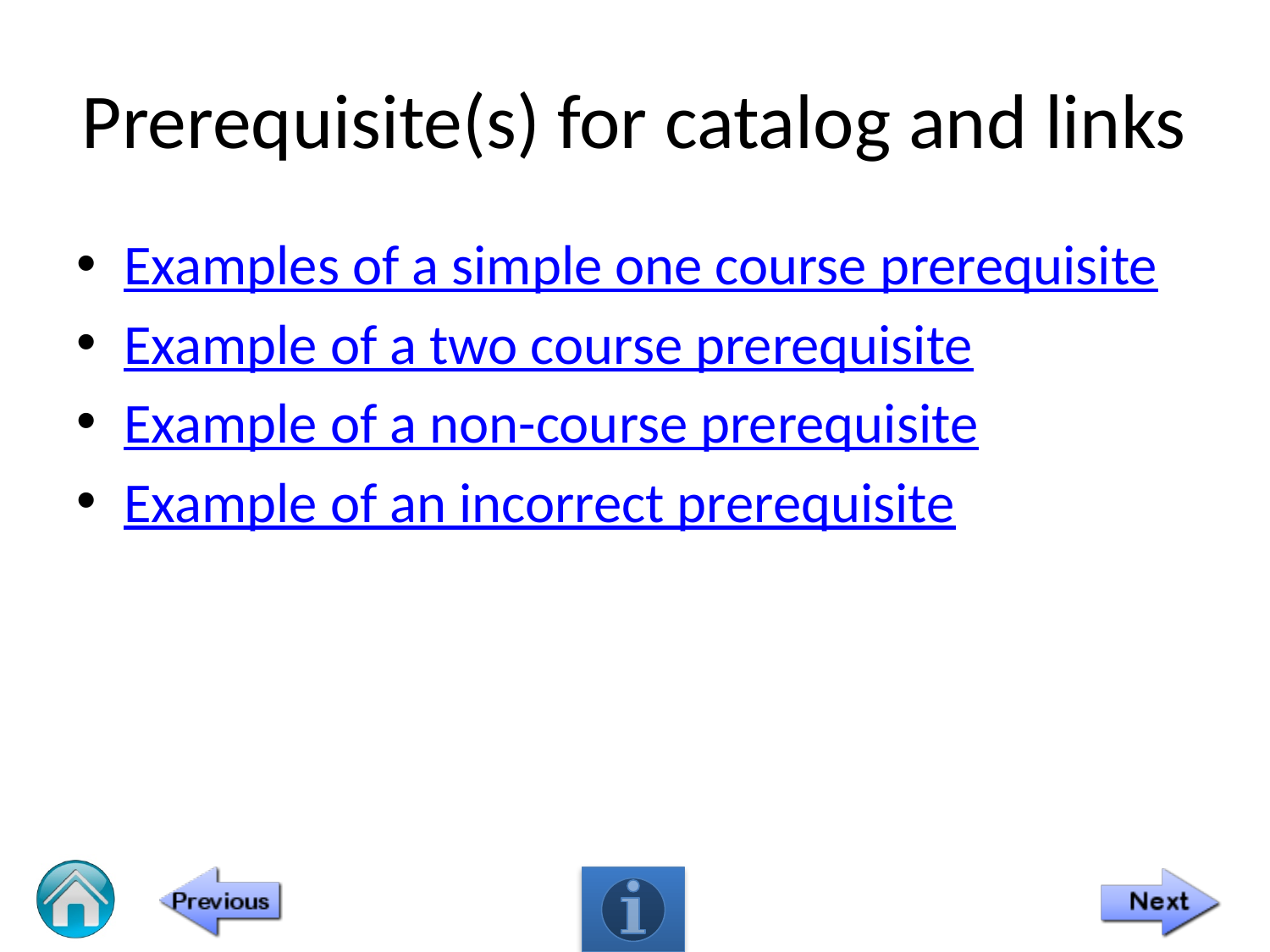

# Prerequisite(s) for catalog and links
Examples of a simple one course prerequisite
Example of a two course prerequisite
Example of a non-course prerequisite
Example of an incorrect prerequisite